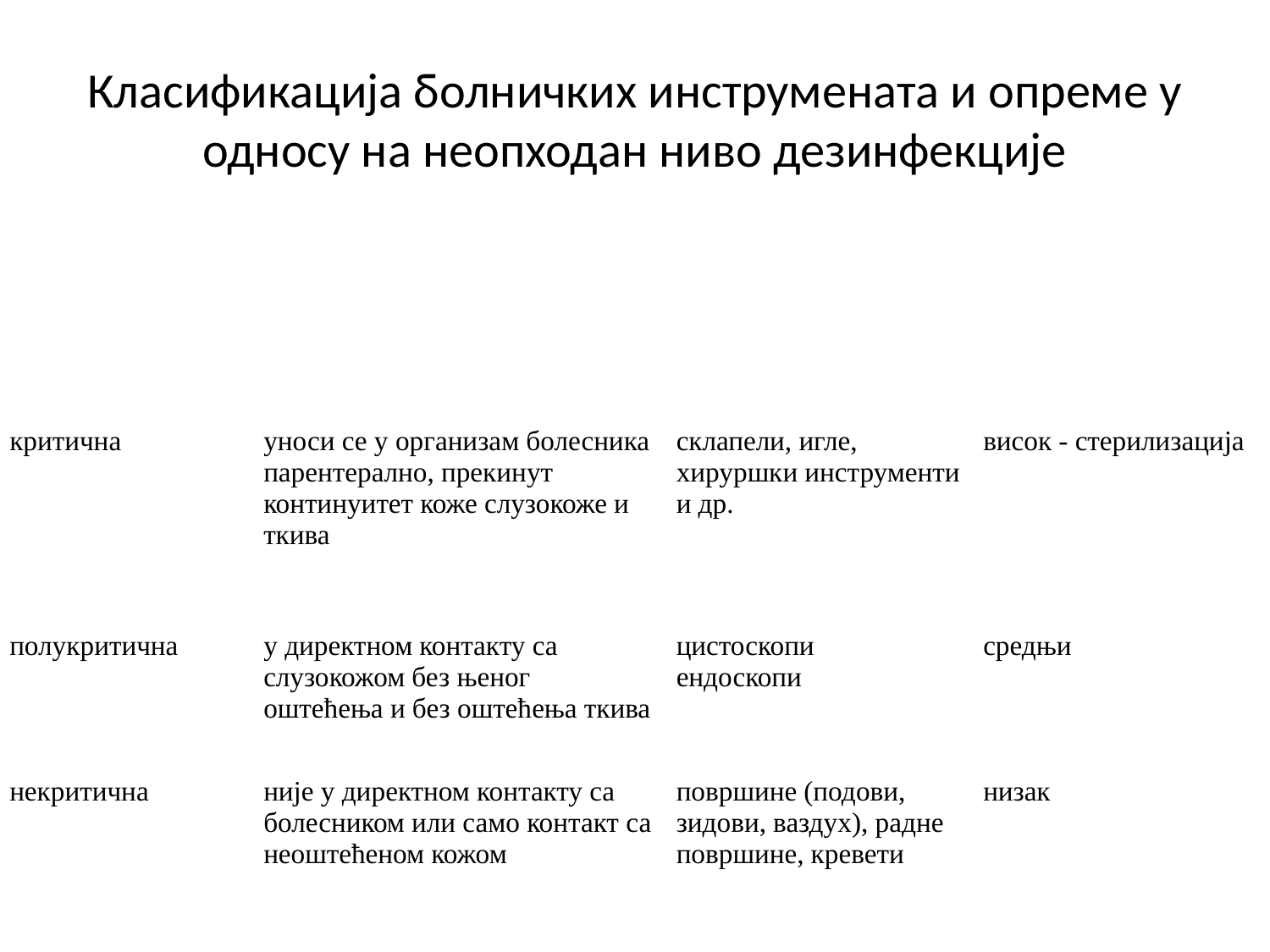

Класификација болничких инструмената и опреме у односу на неопходан ниво дезинфекције

| класифика- ција | дефиниција | пример | ниво дезинфекције |
| --- | --- | --- | --- |
| критична | уноси се у организам болесника парентерално, прекинут континуитет коже слузокоже и ткива | склапели, игле, хируршки инструменти и др. | висок - стерилизација |
| полукритична | у директном контакту са слузокожом без њеног оштећења и без оштећења ткива | цистоскопи ендоскопи | средњи |
| некритична | није у директном контакту са болесником или само контакт са неоштећеном кожом | површине (подови, зидови, ваздух), радне површине, кревети | низак |